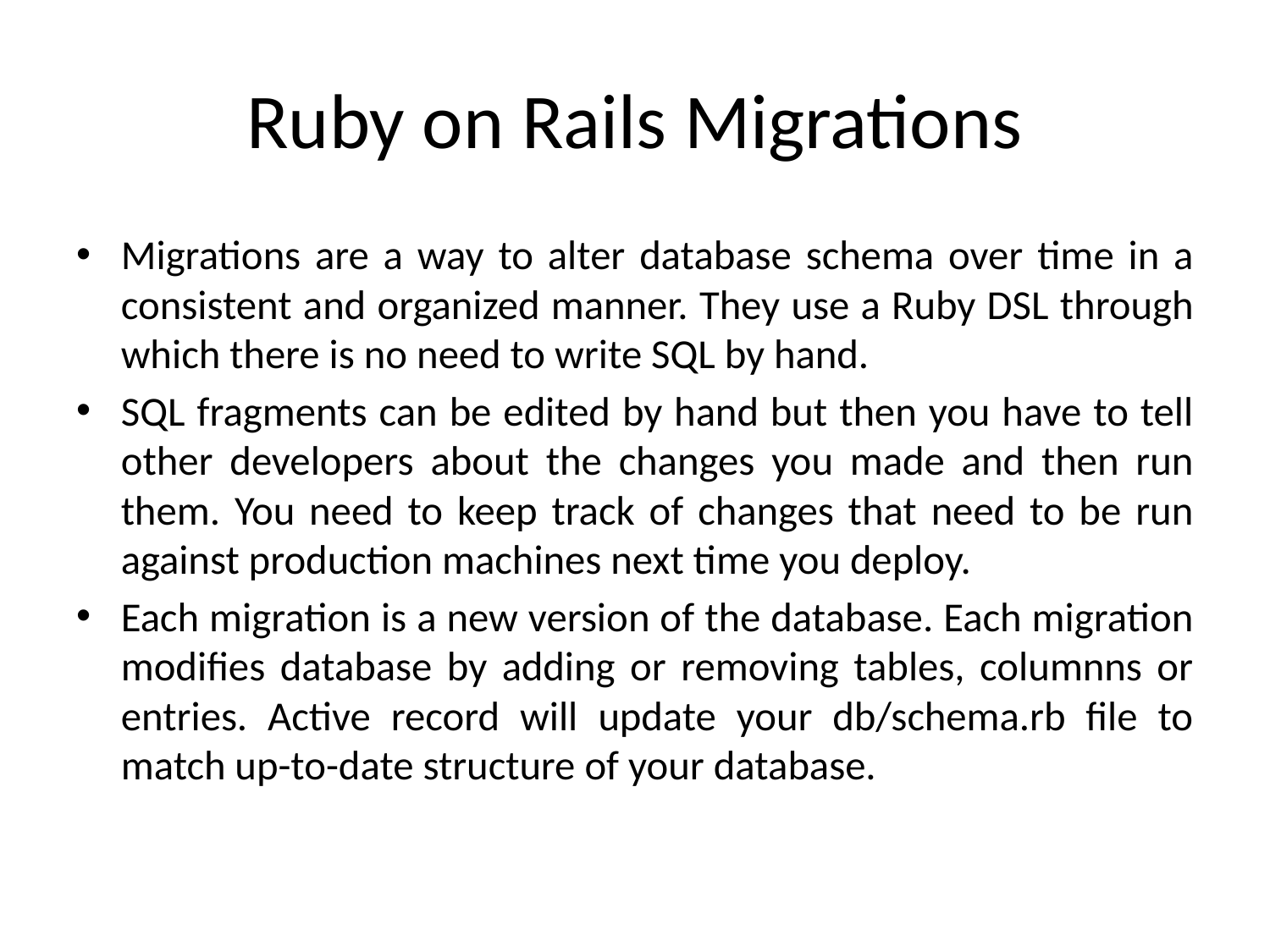

# Ruby on Rails Migrations
Migrations are a way to alter database schema over time in a consistent and organized manner. They use a Ruby DSL through which there is no need to write SQL by hand.
SQL fragments can be edited by hand but then you have to tell other developers about the changes you made and then run them. You need to keep track of changes that need to be run against production machines next time you deploy.
Each migration is a new version of the database. Each migration modifies database by adding or removing tables, columnns or entries. Active record will update your db/schema.rb file to match up-to-date structure of your database.